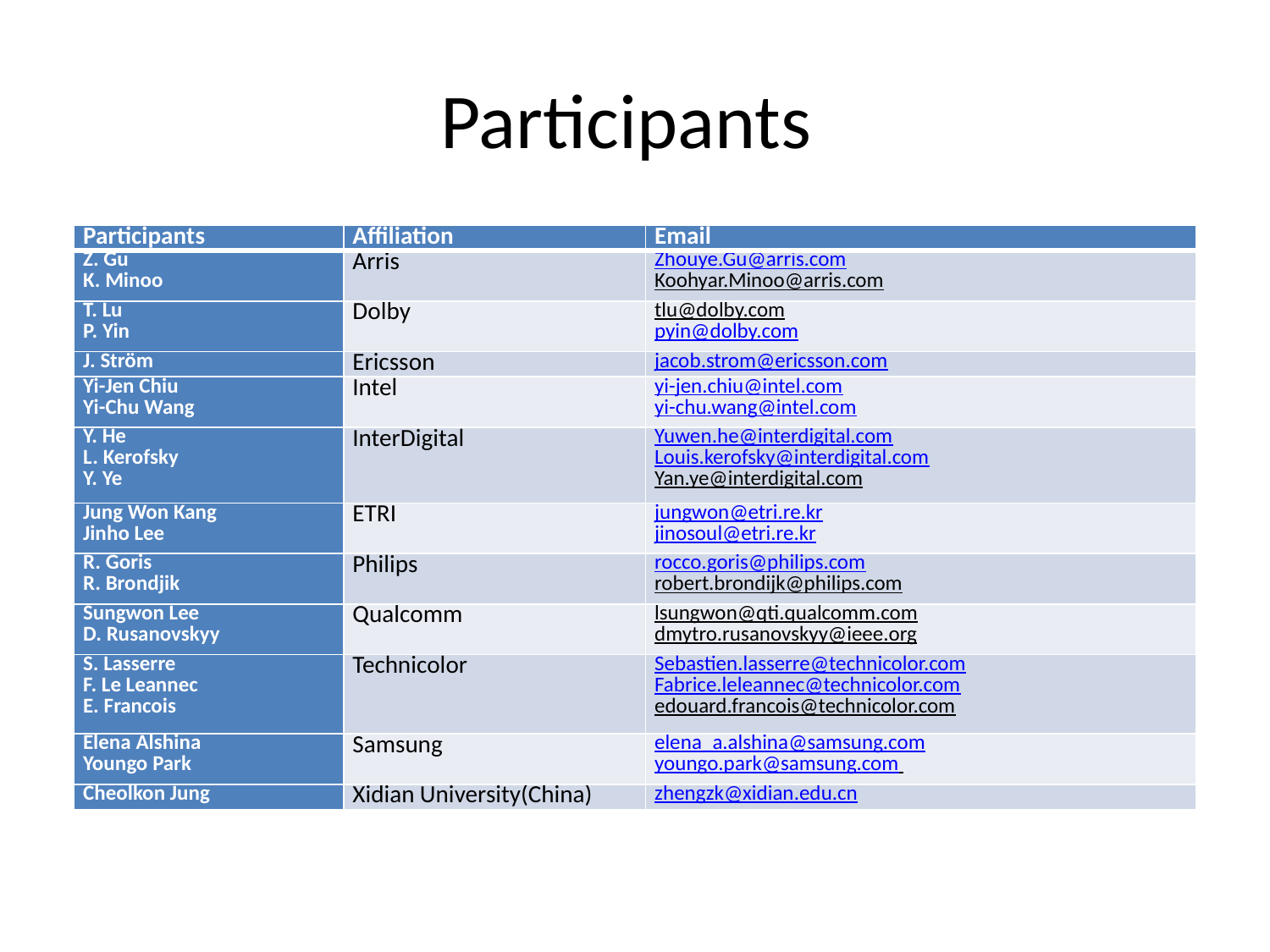

# Participants
| Participants | Affiliation | Email |
| --- | --- | --- |
| Z. Gu K. Minoo | Arris | Zhouye.Gu@arris.com Koohyar.Minoo@arris.com |
| T. Lu P. Yin | Dolby | tlu@dolby.com pyin@dolby.com |
| J. Ström | Ericsson | jacob.strom@ericsson.com |
| Yi-Jen Chiu Yi-Chu Wang | Intel | yi-jen.chiu@intel.com yi-chu.wang@intel.com |
| Y. He L. Kerofsky Y. Ye | InterDigital | Yuwen.he@interdigital.com Louis.kerofsky@interdigital.com Yan.ye@interdigital.com |
| Jung Won Kang Jinho Lee | ETRI | jungwon@etri.re.kr jinosoul@etri.re.kr |
| R. Goris R. Brondjik | Philips | rocco.goris@philips.com robert.brondijk@philips.com |
| Sungwon Lee D. Rusanovskyy | Qualcomm | lsungwon@qti.qualcomm.com dmytro.rusanovskyy@ieee.org |
| S. Lasserre F. Le Leannec E. Francois | Technicolor | Sebastien.lasserre@technicolor.com Fabrice.leleannec@technicolor.com edouard.francois@technicolor.com |
| Elena Alshina Youngo Park | Samsung | elena\_a.alshina@samsung.com youngo.park@samsung.com |
| Cheolkon Jung | Xidian University(China) | zhengzk@xidian.edu.cn |